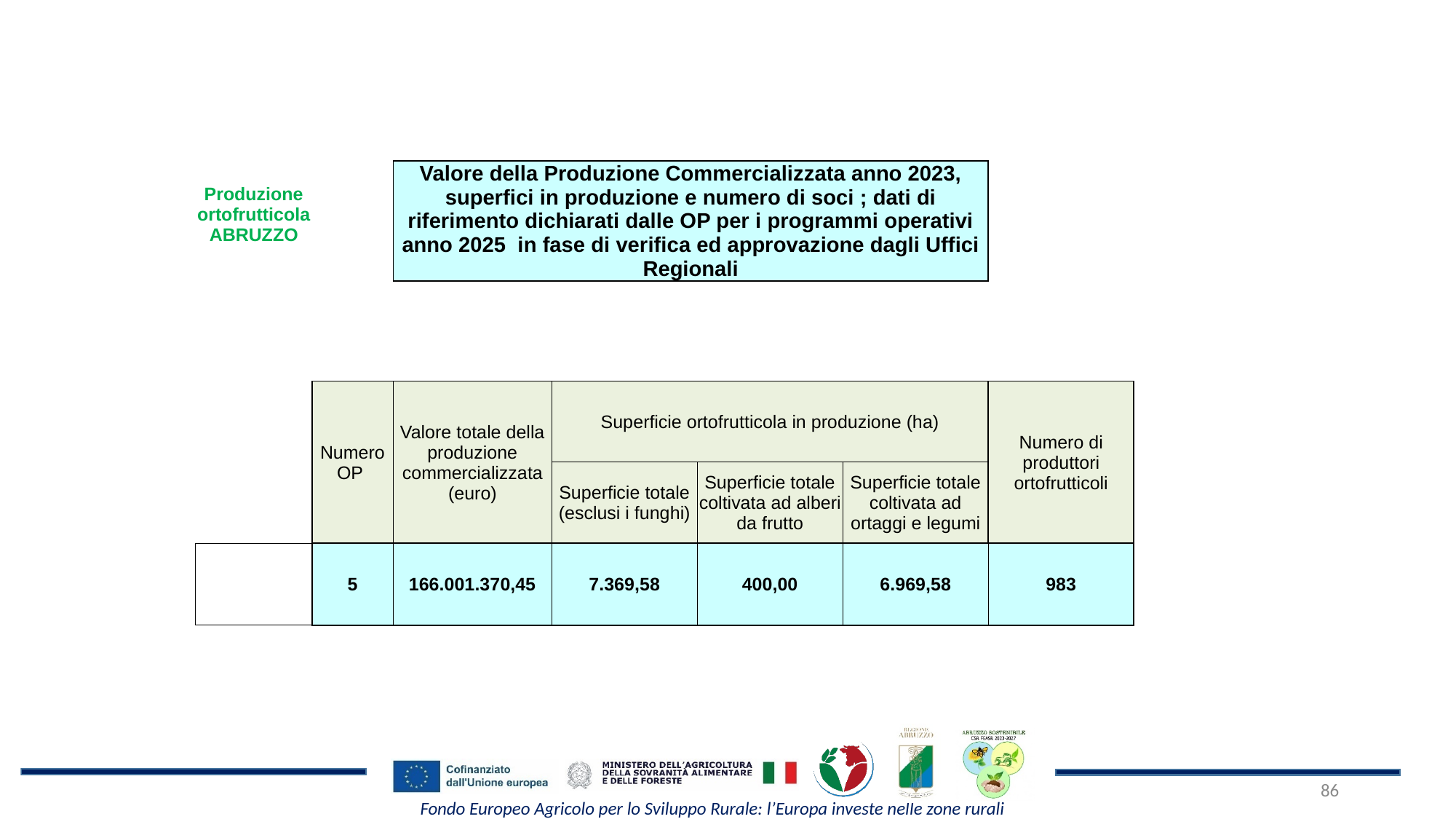

|  |  |  |  |  |  |  |
| --- | --- | --- | --- | --- | --- | --- |
| Produzione ortofrutticola ABRUZZO |  | Valore della Produzione Commercializzata anno 2023, superfici in produzione e numero di soci ; dati di riferimento dichiarati dalle OP per i programmi operativi anno 2025 in fase di verifica ed approvazione dagli Uffici Regionali |  |  |  |  |
|  |  |  |  |  |  |  |
|  |  |  |  |  |  |  |
|  |  |  |  |  |  |  |
|  | Numero OP | Valore totale della produzione commercializzata (euro) | Superficie ortofrutticola in produzione (ha) |  |  | Numero di produttori ortofrutticoli |
|  |  |  | Superficie totale (esclusi i funghi) | Superficie totale coltivata ad alberi da frutto | Superficie totale coltivata ad ortaggi e legumi |  |
|  | 5 | 166.001.370,45 | 7.369,58 | 400,00 | 6.969,58 | 983 |